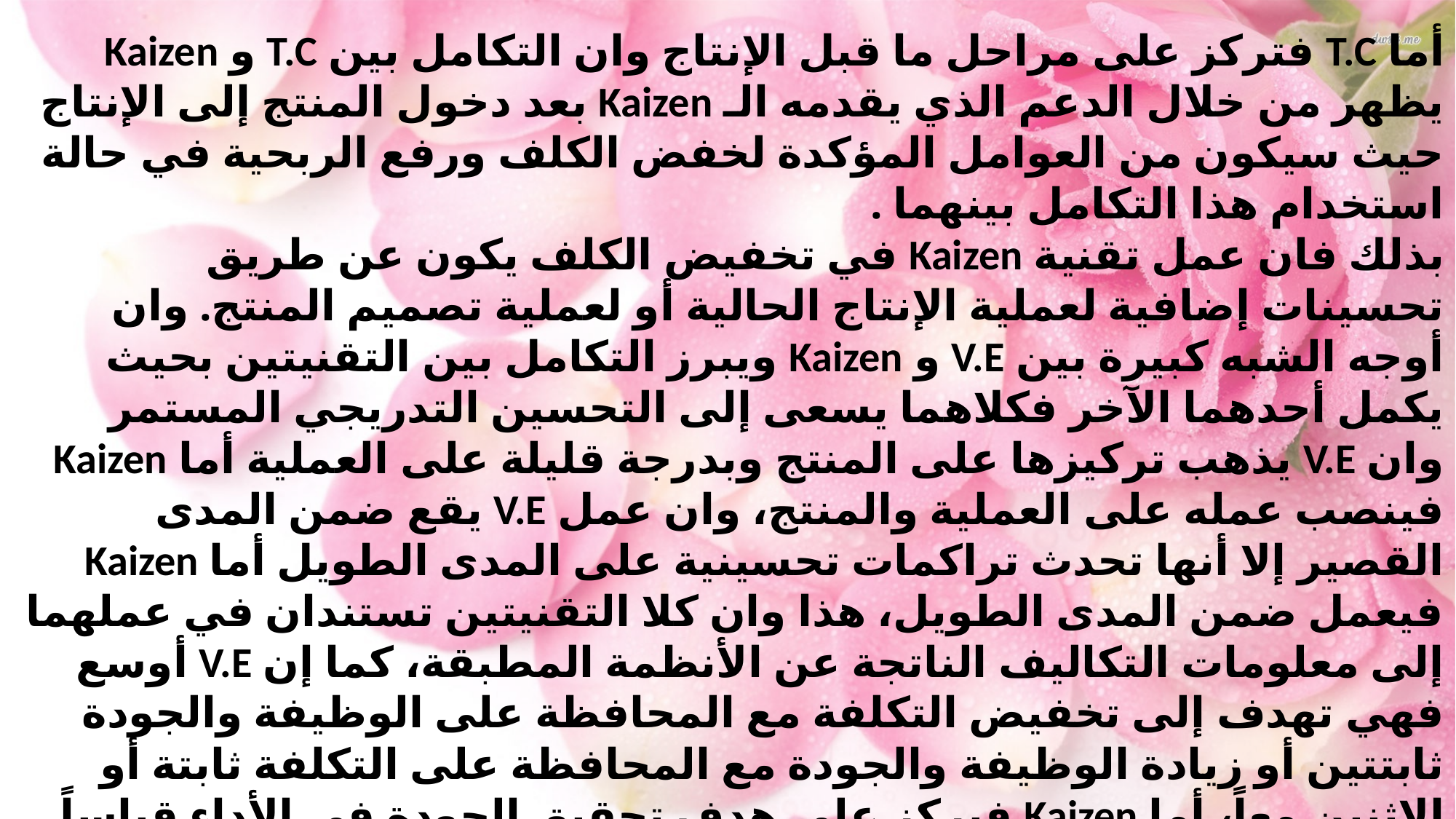

أما T.C فتركز على مراحل ما قبل الإنتاج وان التكامل بين T.C و Kaizen يظهر من خلال الدعم الذي يقدمه الـ Kaizen بعد دخول المنتج إلى الإنتاج حيث سيكون من العوامل المؤكدة لخفض الكلف ورفع الربحية في حالة استخدام هذا التكامل بينهما .
بذلك فان عمل تقنية Kaizen في تخفيض الكلف يكون عن طريق تحسينات إضافية لعملية الإنتاج الحالية أو لعملية تصميم المنتج. وان أوجه الشبه كبيرة بين V.E و Kaizen ويبرز التكامل بين التقنيتين بحيث يكمل أحدهما الآخر فكلاهما يسعى إلى التحسين التدريجي المستمر  وان V.E يذهب تركيزها على المنتج وبدرجة قليلة على العملية أما Kaizen فينصب عمله على العملية والمنتج، وان عمل V.E يقع ضمن المدى القصير إلا أنها تحدث تراكمات تحسينية على المدى الطويل أما Kaizen فيعمل ضمن المدى الطويل، هذا وان كلا التقنيتين تستندان في عملهما إلى معلومات التكاليف الناتجة عن الأنظمة المطبقة، كما إن V.E أوسع فهي تهدف إلى تخفيض التكلفة مع المحافظة على الوظيفة والجودة ثابتتين أو زيادة الوظيفة والجودة مع المحافظة على التكلفة ثابتة أو الاثنين معاً، أما Kaizen فيركز على هدف تحقيق الجودة في الأداء قياساً إلى تخفيض التكلفة .
ولجمع هذه العلاقات التكاملية والترابطية بين تقنيات T.C و V.E و Kaizen أثراً على الشركة وأهدافها لأن أهداف تلك التقنيات واثأر ترابطها تتفق وتعود بالأثر الإيجابي على الشركة، و يظهر في القيمة التي تمتلكها منتجاتها المقدمة أو خدماتها المؤداة .